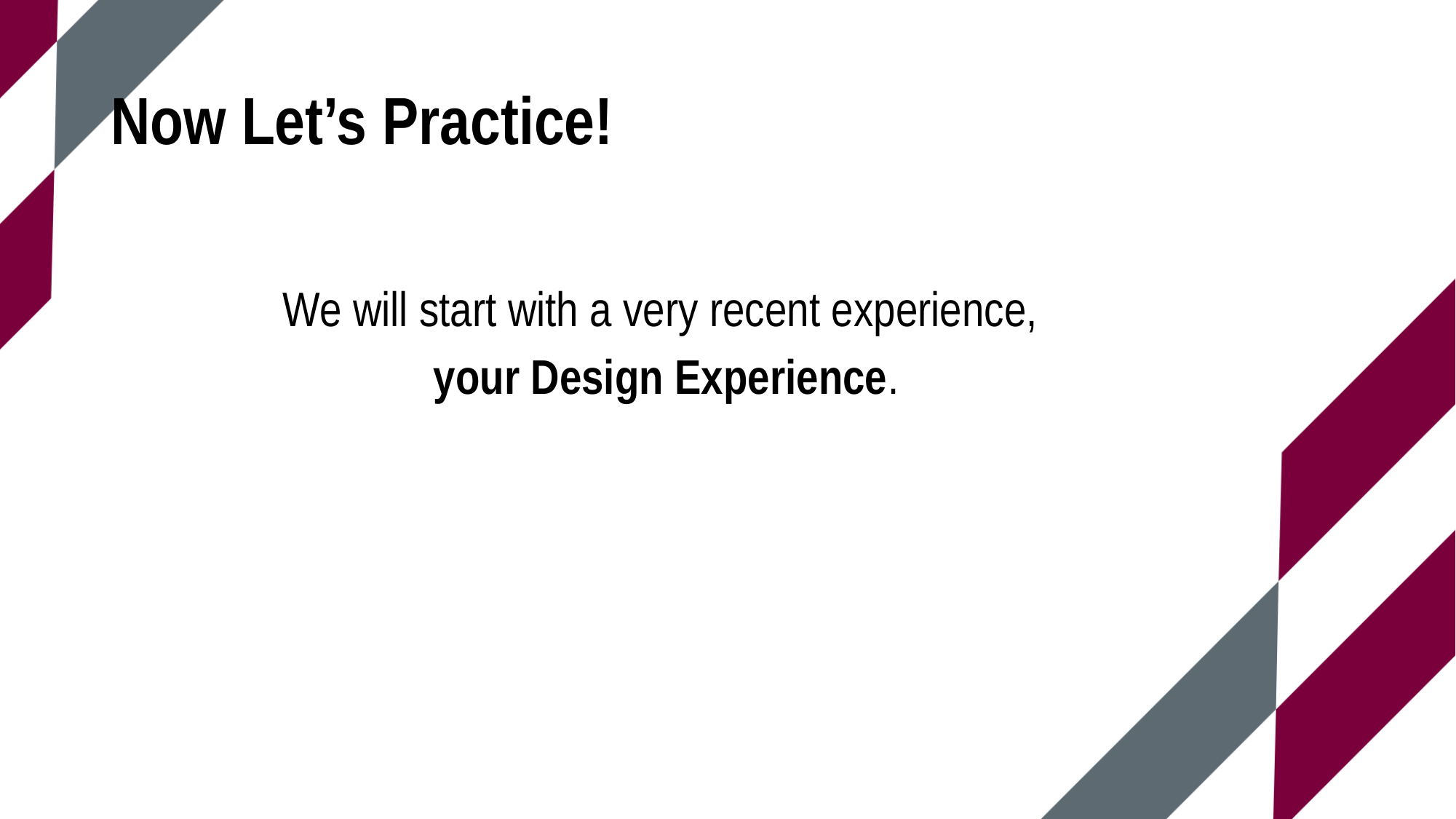

# Now Let’s Practice!
We will start with a very recent experience,
your Design Experience.